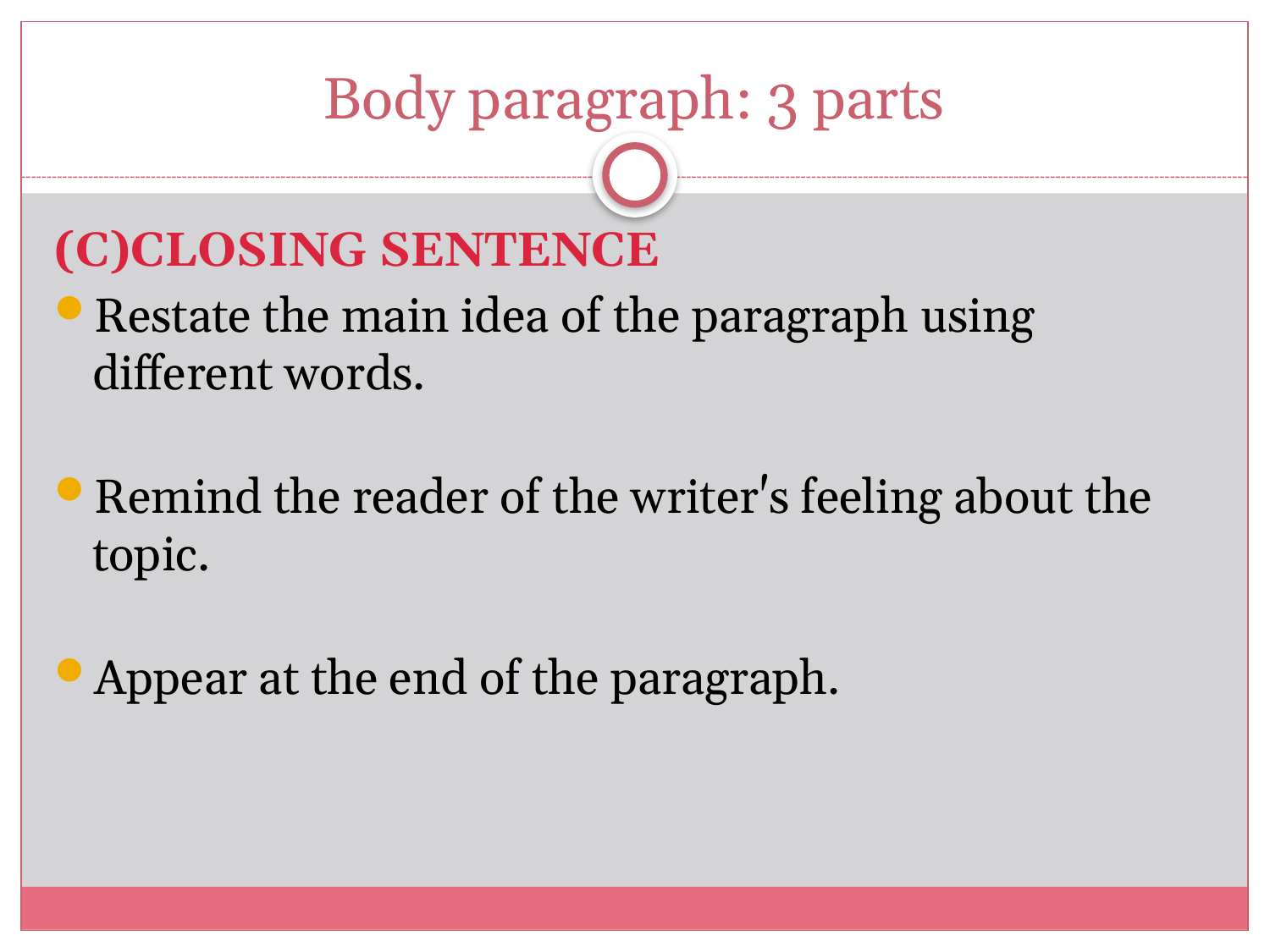

# Body paragraph: 3 parts
(C)CLOSING SENTENCE
Restate the main idea of the paragraph using different words.
Remind the reader of the writer's feeling about the topic.
Appear at the end of the paragraph.